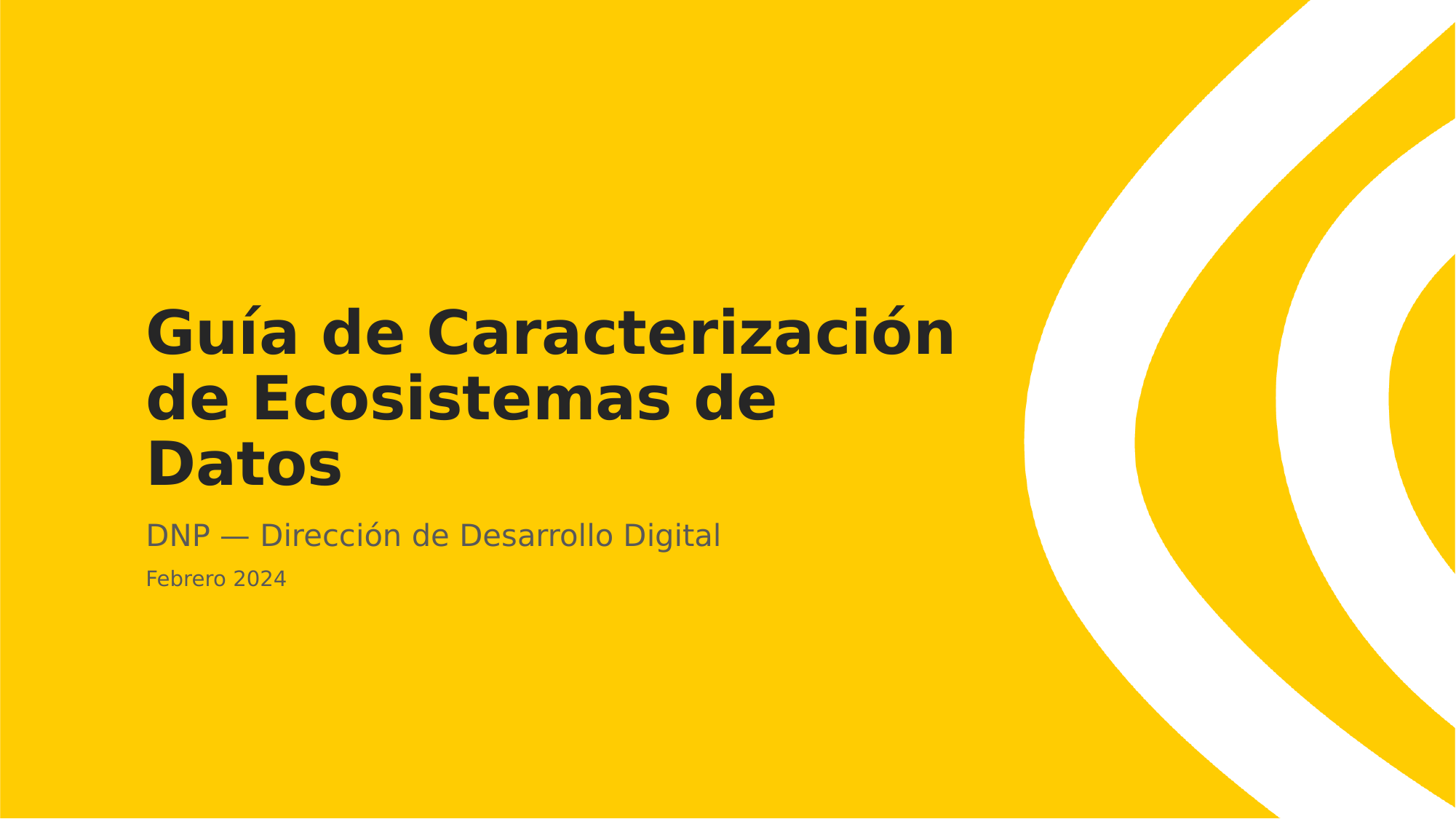

# Guía de Caracterización de Ecosistemas de Datos
DNP — Dirección de Desarrollo Digital
Febrero 2024